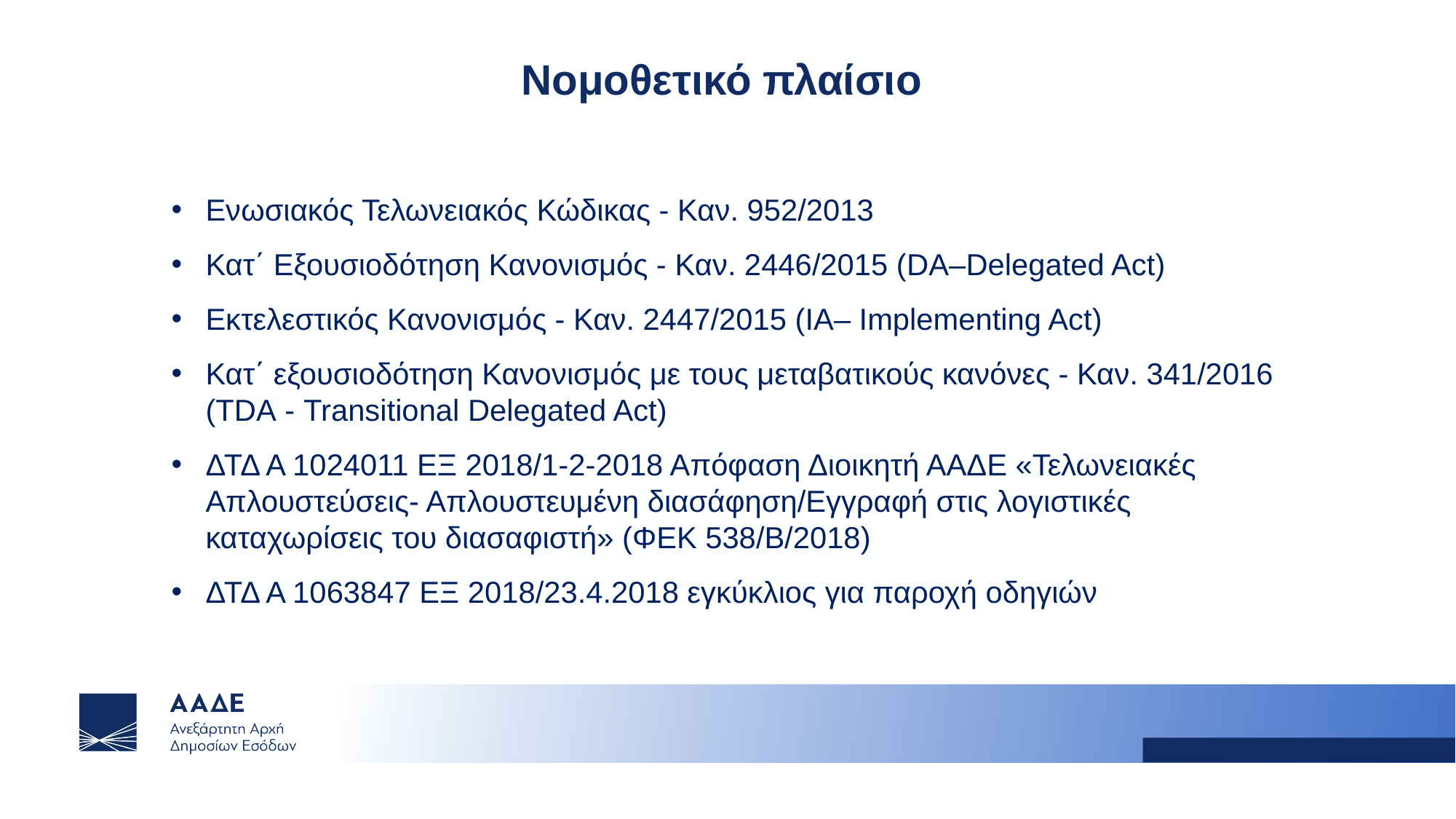

Νομοθετικό πλαίσιο
Ενωσιακός Τελωνειακός Κώδικας - Καν. 952/2013
Κατ΄ Εξουσιοδότηση Κανονισμός - Καν. 2446/2015 (DA–Delegated Act)
Εκτελεστικός Κανονισμός - Καν. 2447/2015 (IA– Ιmplementing Act)
Κατ΄ εξουσιοδότηση Κανονισμός με τους μεταβατικούς κανόνες - Καν. 341/2016 (TDA - Transitional Delegated Act)
ΔΤΔ Α 1024011 ΕΞ 2018/1-2-2018 Απόφαση Διοικητή ΑΑΔΕ «Τελωνειακές Απλουστεύσεις- Απλουστευμένη διασάφηση/Εγγραφή στις λογιστικές καταχωρίσεις του διασαφιστή» (ΦΕΚ 538/Β/2018)
ΔΤΔ Α 1063847 ΕΞ 2018/23.4.2018 εγκύκλιος για παροχή οδηγιών